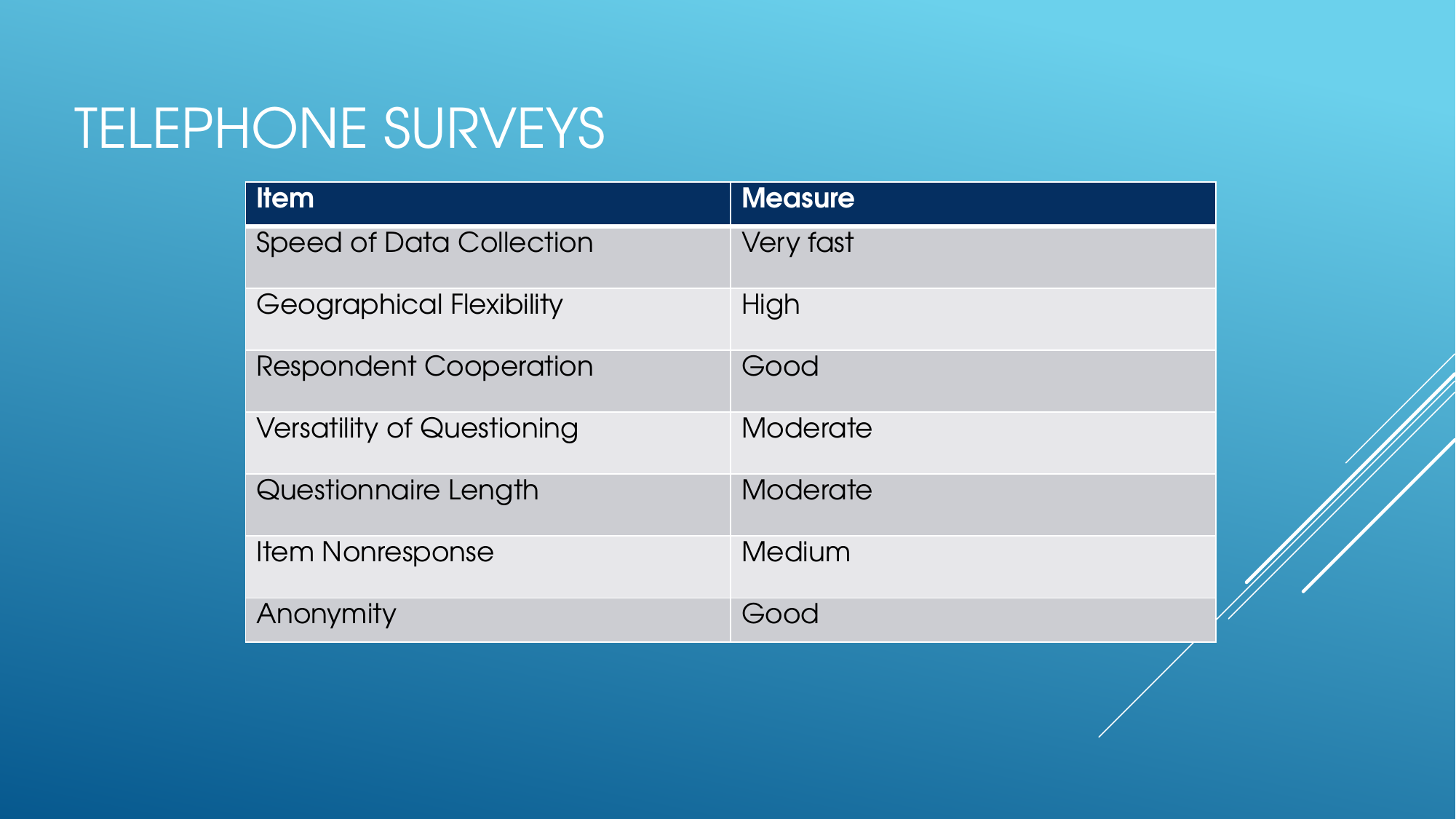

# Telephone Surveys
| Item | Measure |
| --- | --- |
| Speed of Data Collection | Very fast |
| Geographical Flexibility | High |
| Respondent Cooperation | Good |
| Versatility of Questioning | Moderate |
| Questionnaire Length | Moderate |
| Item Nonresponse | Medium |
| Anonymity | Good |